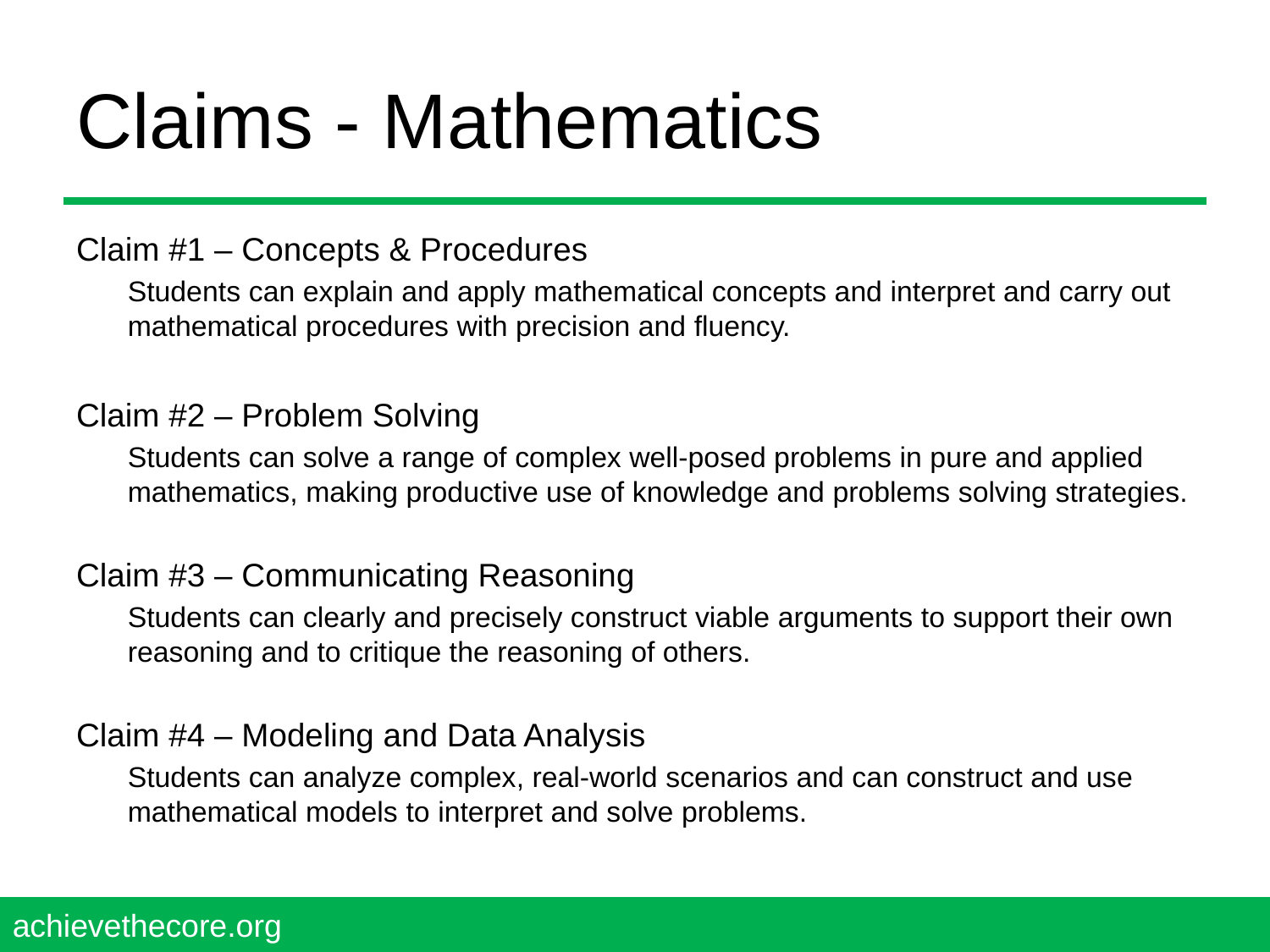

# Claims - Mathematics
Claim #1 – Concepts & Procedures
Students can explain and apply mathematical concepts and interpret and carry out mathematical procedures with precision and fluency.

Claim #2 – Problem Solving
Students can solve a range of complex well-posed problems in pure and applied mathematics, making productive use of knowledge and problems solving strategies.

Claim #3 – Communicating Reasoning
Students can clearly and precisely construct viable arguments to support their own reasoning and to critique the reasoning of others.

Claim #4 – Modeling and Data Analysis
Students can analyze complex, real-world scenarios and can construct and use mathematical models to interpret and solve problems.